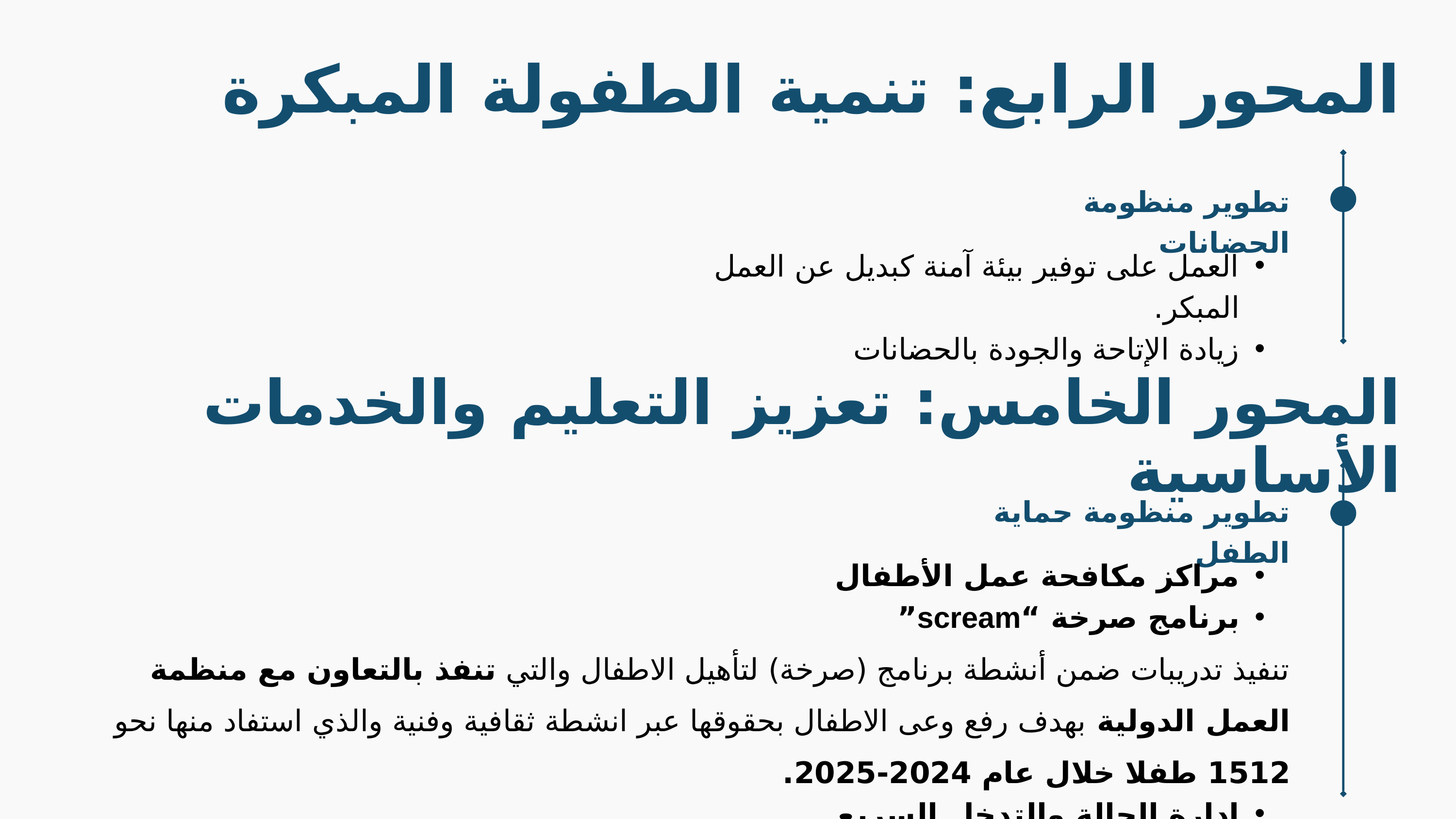

المحور الرابع: تنمية الطفولة المبكرة

تطوير منظومة الحضانات

العمل على توفير بيئة آمنة كبديل عن العمل المبكر.
زيادة الإتاحة والجودة بالحضانات
المحور الخامس: تعزيز التعليم والخدمات الأساسية

تطوير منظومة حماية الطفل

مراكز مكافحة عمل الأطفال
برنامج صرخة “scream”
تنفيذ تدريبات ضمن أنشطة برنامج (صرخة) لتأهيل الاطفال والتي تنفذ بالتعاون مع منظمة العمل الدولية بهدف رفع وعى الاطفال بحقوقها عبر انشطة ثقافية وفنية والذي استفاد منها نحو 1512 طفلا خلال عام 2024-2025.
ادارة الحالة والتدخل السريع.